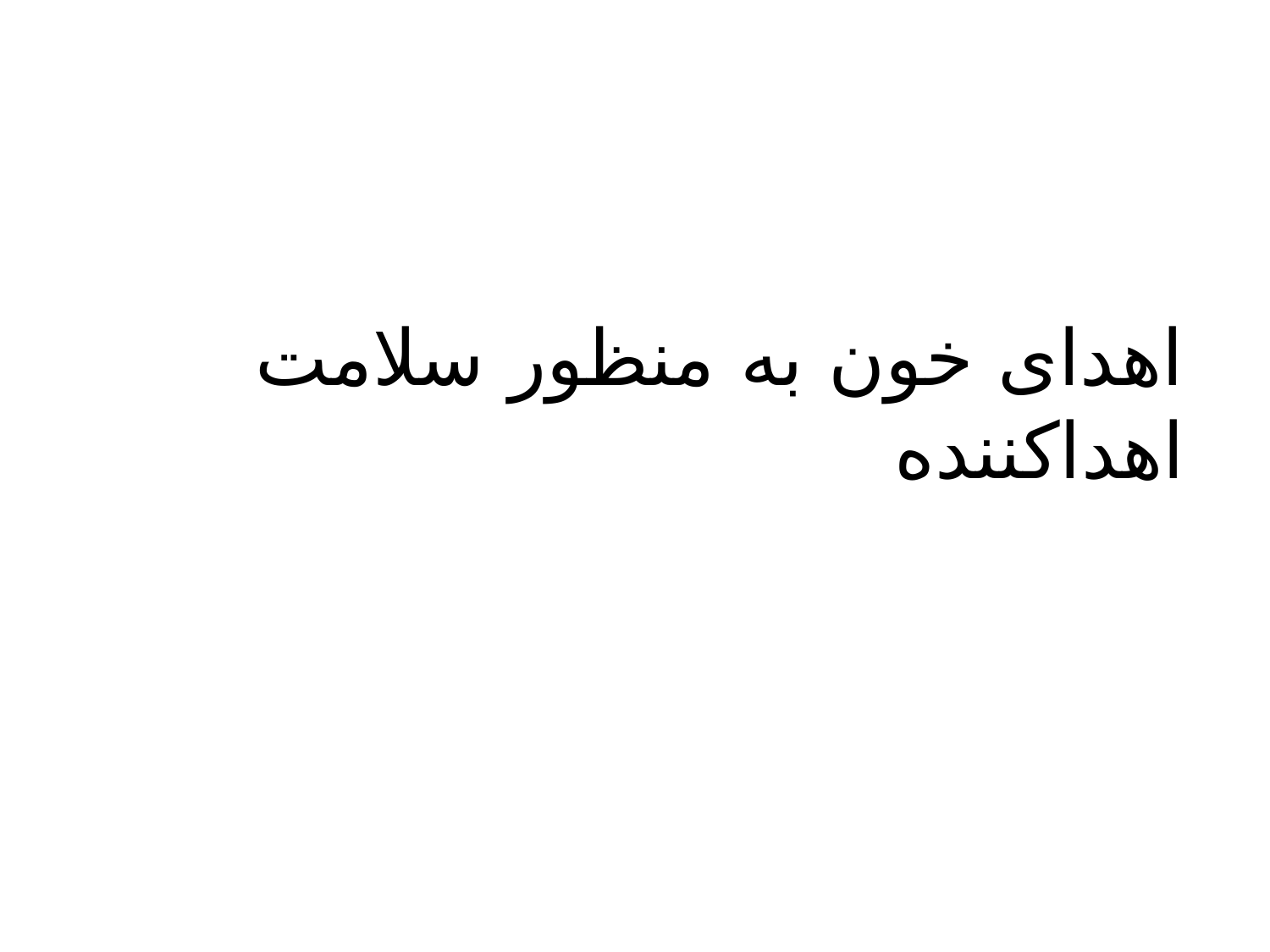

# اهدای خون به منظور سلامت اهداکننده